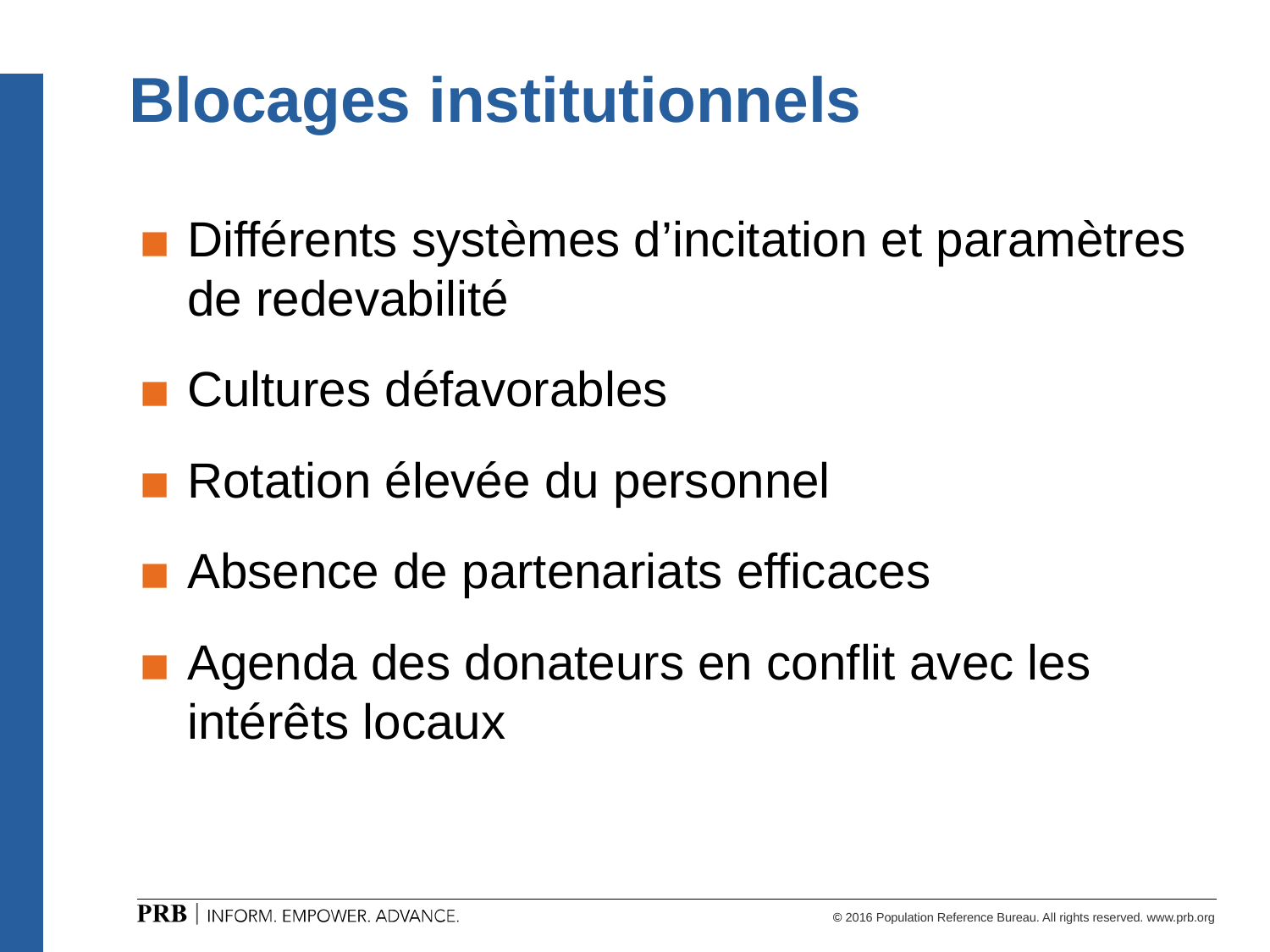

# Blocages institutionnels
Différents systèmes d’incitation et paramètres de redevabilité
Cultures défavorables
Rotation élevée du personnel
Absence de partenariats efficaces
Agenda des donateurs en conflit avec les intérêts locaux